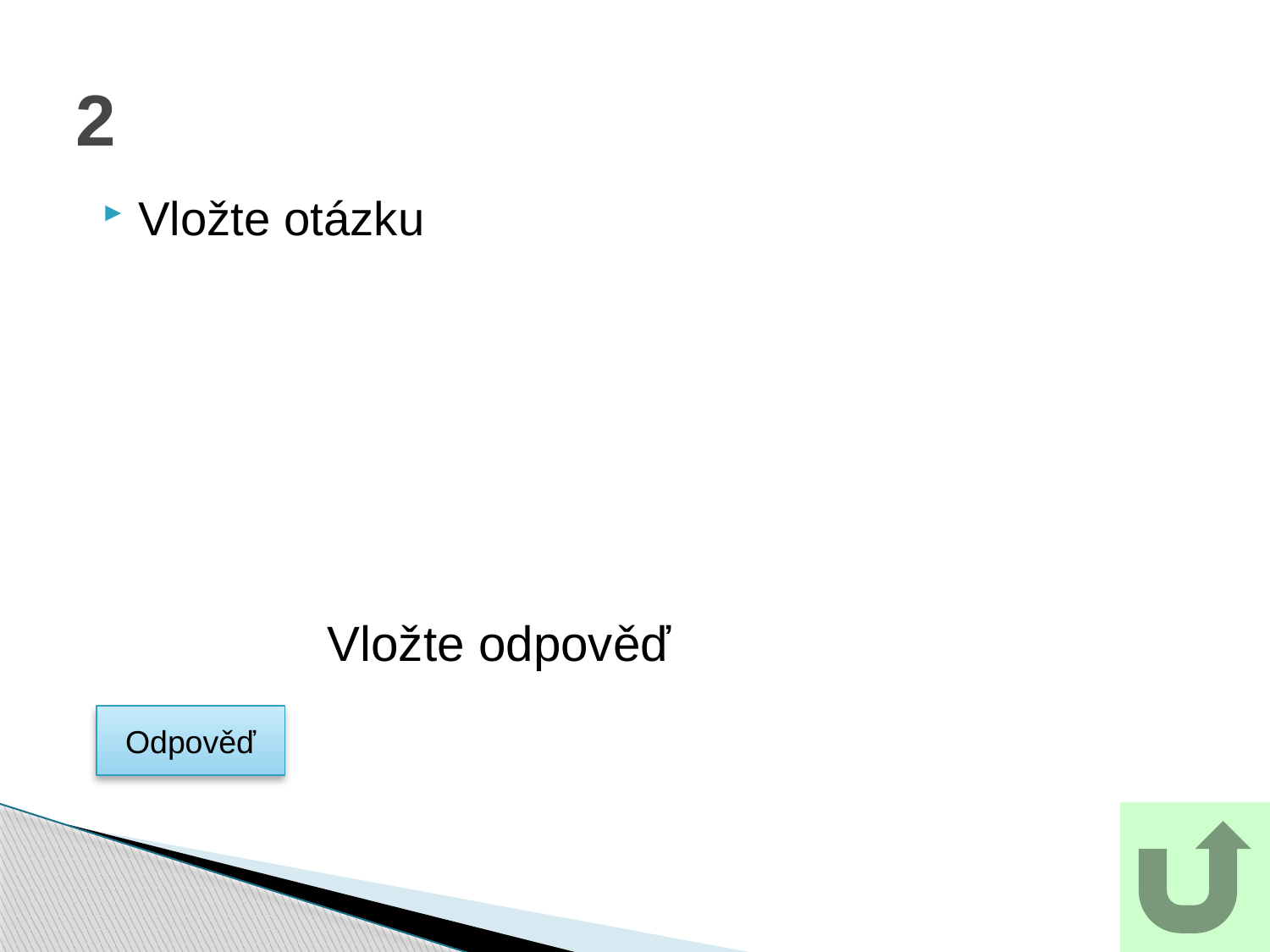

# 2
Vložte otázku
Vložte odpověď
Odpověď